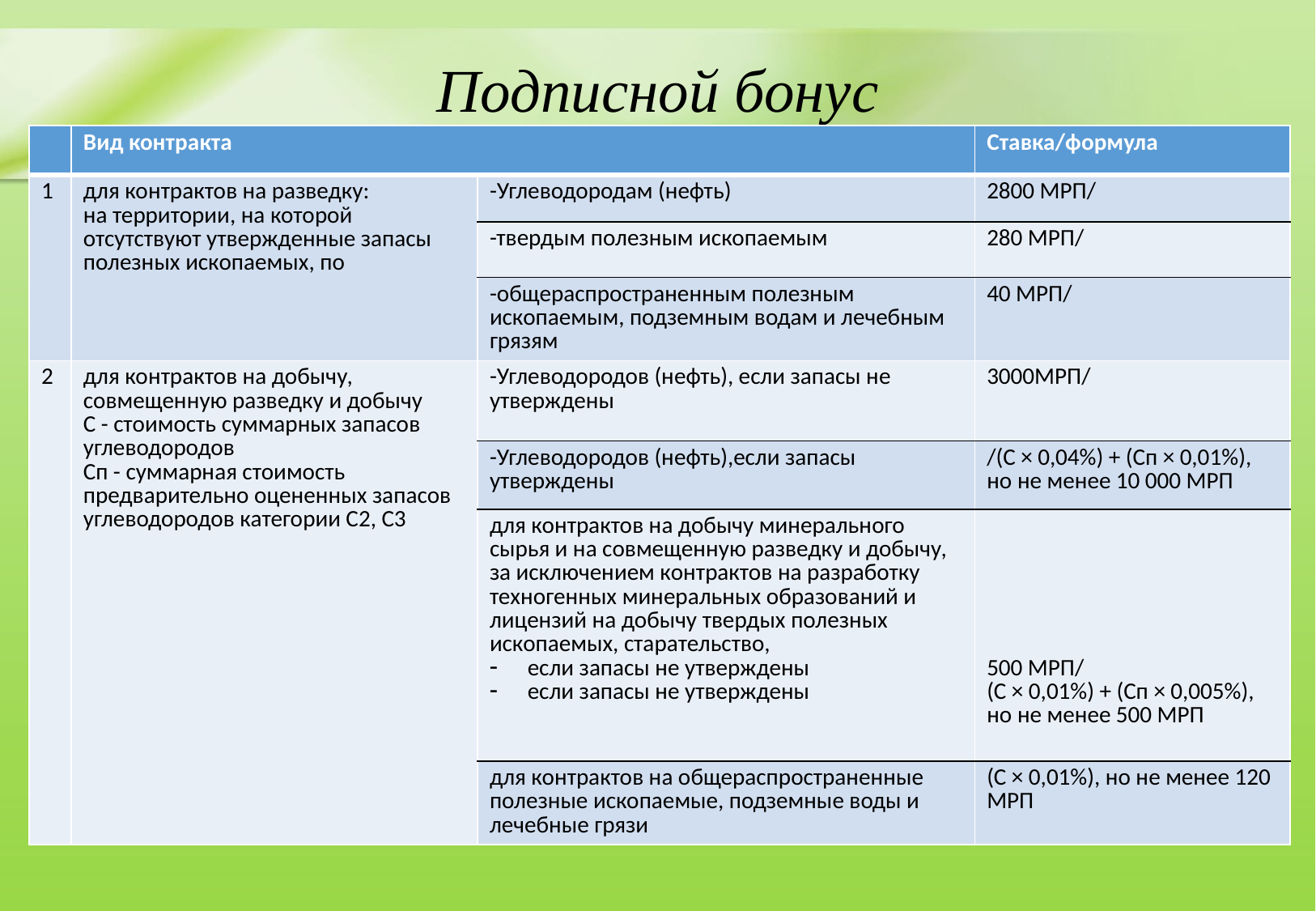

# Подписной бонус
|  | Вид контракта |  | Ставка/формула |
| --- | --- | --- | --- |
| 1 | для контрактов на разведку: на территории, на которой отсутствуют утвержденные запасы полезных ископаемых, по | -Углеводородам (нефть) | 2800 МРП/ |
|  |  | -твердым полезным ископаемым | 280 МРП/ |
|  |  | -общераспространенным полезным ископаемым, подземным водам и лечебным грязям | 40 МРП/ |
| 2 | для контрактов на добычу, совмещенную разведку и добычу С - стоимость суммарных запасов углеводородов Сп - суммарная стоимость предварительно оцененных запасов углеводородов категории С2, С3 | -Углеводородов (нефть), если запасы не утверждены | 3000МРП/ |
|  |  | -Углеводородов (нефть),если запасы утверждены | /(С × 0,04%) + (Сп × 0,01%), но не менее 10 000 МРП |
|  |  | для контрактов на добычу минерального сырья и на совмещенную разведку и добычу, за исключением контрактов на разработку техногенных минеральных образований и лицензий на добычу твердых полезных ископаемых, старательство, если запасы не утверждены если запасы не утверждены | 500 МРП/ (С × 0,01%) + (Сп × 0,005%), но не менее 500 МРП |
|  |  | для контрактов на общераспространенные полезные ископаемые, подземные воды и лечебные грязи | (С × 0,01%), но не менее 120 МРП |